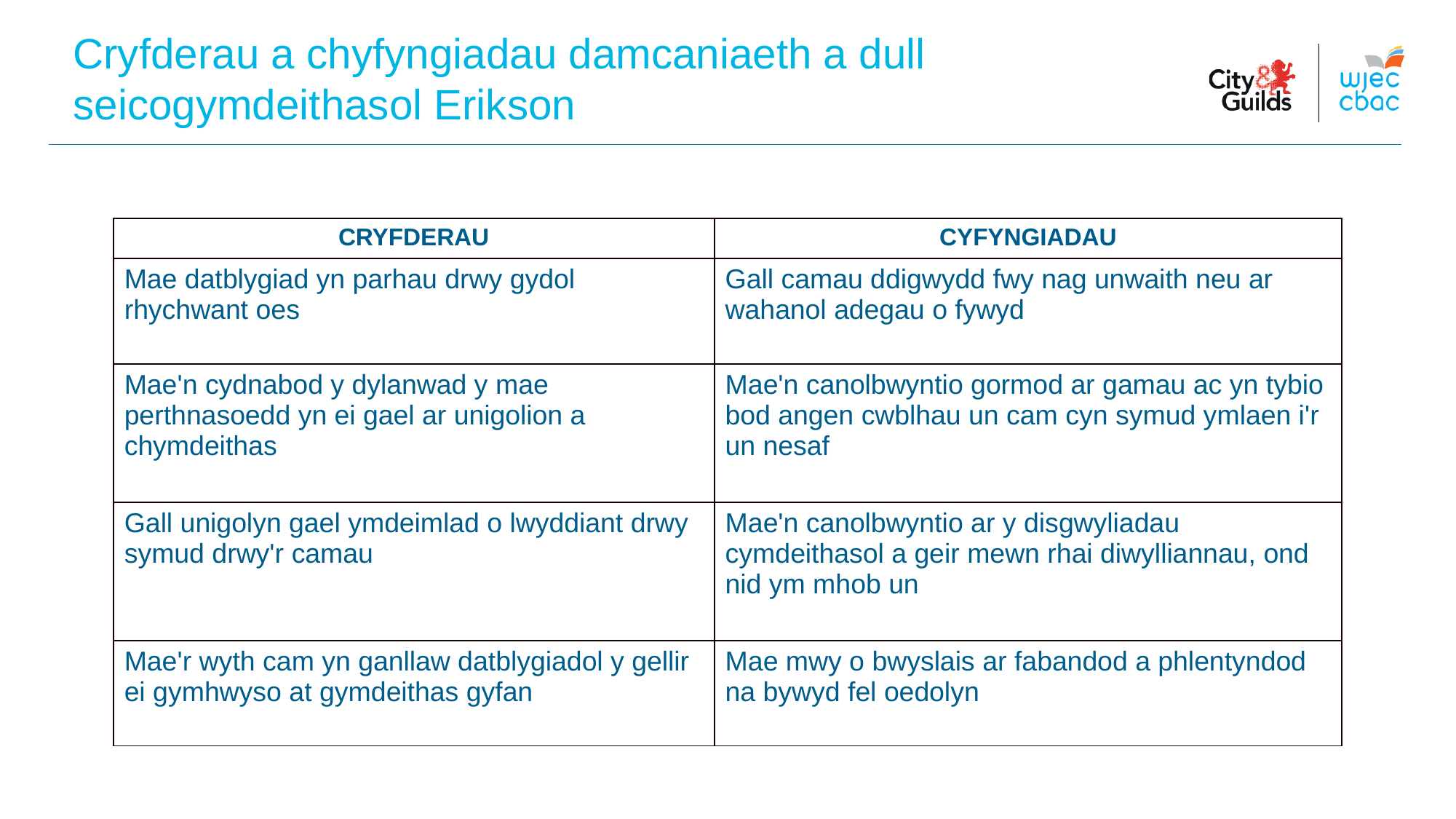

Cryfderau a chyfyngiadau damcaniaeth a dull seicogymdeithasol Erikson
| CRYFDERAU | CYFYNGIADAU |
| --- | --- |
| Mae datblygiad yn parhau drwy gydol rhychwant oes | Gall camau ddigwydd fwy nag unwaith neu ar wahanol adegau o fywyd |
| Mae'n cydnabod y dylanwad y mae perthnasoedd yn ei gael ar unigolion a chymdeithas | Mae'n canolbwyntio gormod ar gamau ac yn tybio bod angen cwblhau un cam cyn symud ymlaen i'r un nesaf |
| Gall unigolyn gael ymdeimlad o lwyddiant drwy symud drwy'r camau | Mae'n canolbwyntio ar y disgwyliadau cymdeithasol a geir mewn rhai diwylliannau, ond nid ym mhob un |
| Mae'r wyth cam yn ganllaw datblygiadol y gellir ei gymhwyso at gymdeithas gyfan | Mae mwy o bwyslais ar fabandod a phlentyndod na bywyd fel oedolyn |